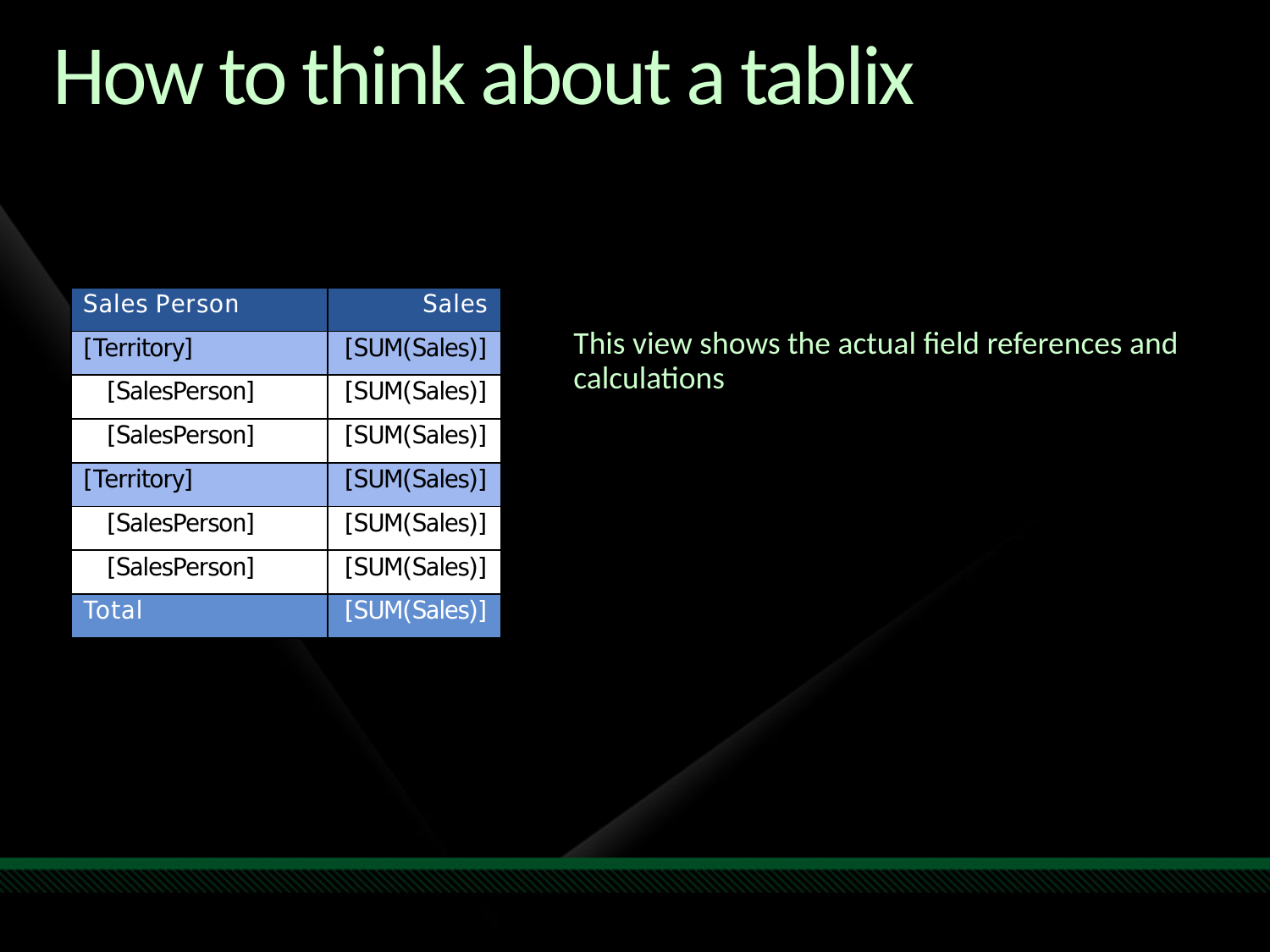

# How to think about a tablix
| Sales Person | Sales |
| --- | --- |
| [Territory] | [SUM(Sales)] |
| [SalesPerson] | [SUM(Sales)] |
| [SalesPerson] | [SUM(Sales)] |
| [Territory] | [SUM(Sales)] |
| [SalesPerson] | [SUM(Sales)] |
| [SalesPerson] | [SUM(Sales)] |
| Total | [SUM(Sales)] |
This view shows the actual field references and calculations